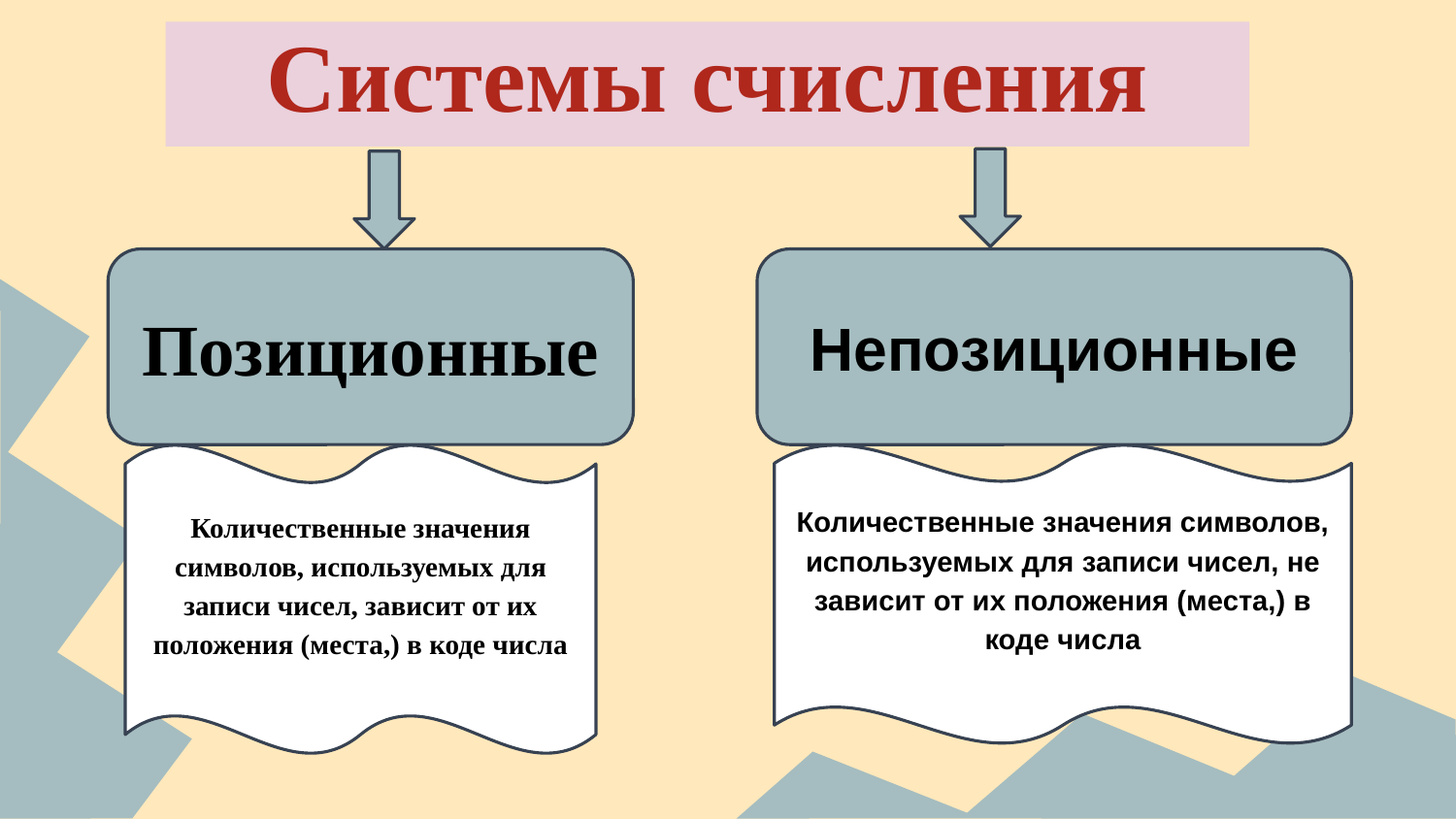

# Системы счисления

Позиционные
Непозиционные
Количественные значения символов, используемых для записи чисел, зависит от их положения (места,) в коде числа

Количественные значения символов, используемых для записи чисел, не зависит от их положения (места,) в коде числа